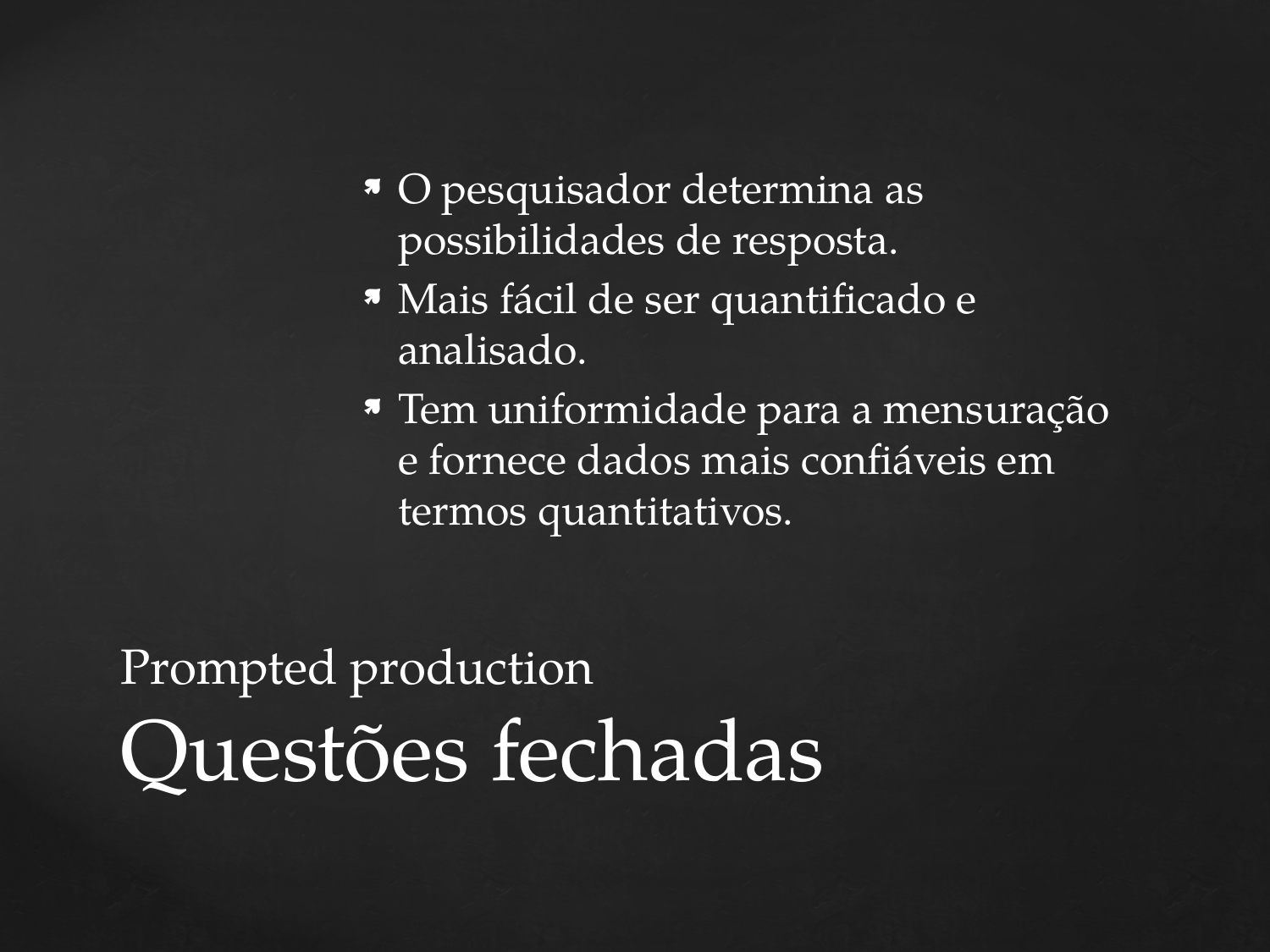

O pesquisador determina as possibilidades de resposta.
Mais fácil de ser quantificado e analisado.
Tem uniformidade para a mensuração e fornece dados mais confiáveis em termos quantitativos.

# Prompted production Questões fechadas